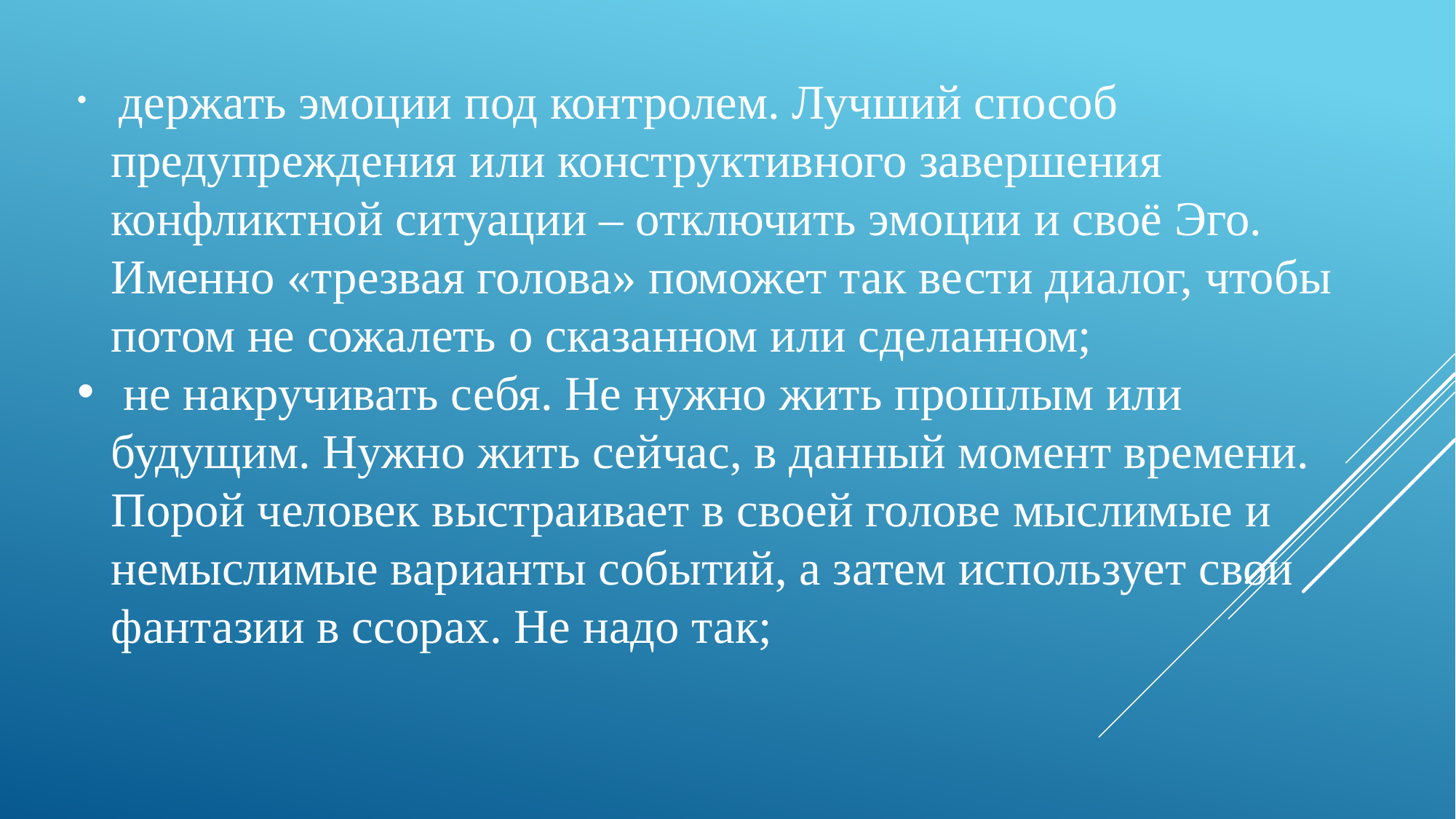

держать эмоции под контролем. Лучший способ предупреждения или конструктивного завершения конфликтной ситуации – отключить эмоции и своё Эго. Именно «трезвая голова» поможет так вести диалог, чтобы потом не сожалеть о сказанном или сделанном;
 не накручивать себя. Не нужно жить прошлым или будущим. Нужно жить сейчас, в данный момент времени. Порой человек выстраивает в своей голове мыслимые и немыслимые варианты событий, а затем использует свои фантазии в ссорах. Не надо так;